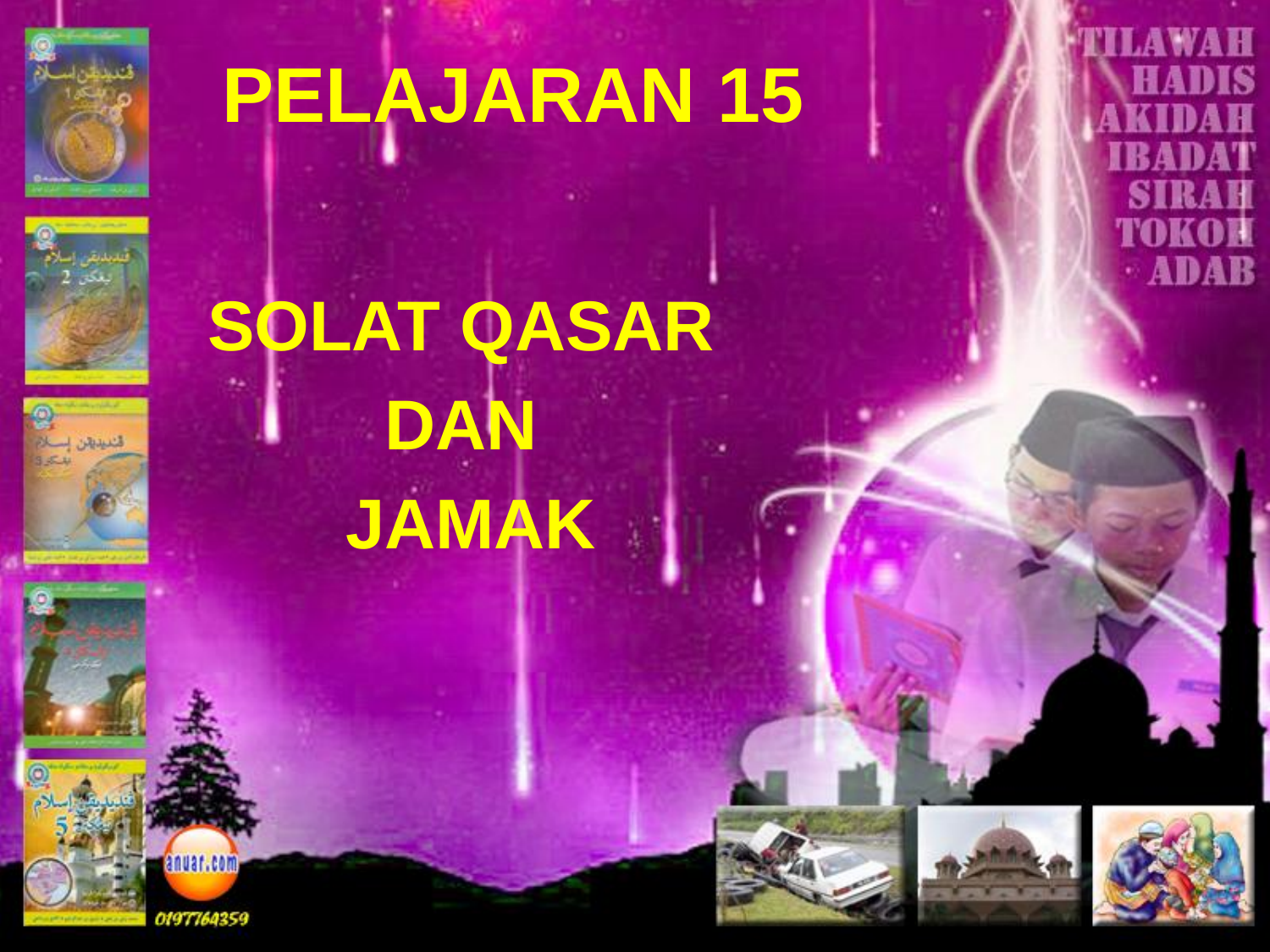

# PELAJARAN 15

SOLAT QASAR
DAN
JAMAK